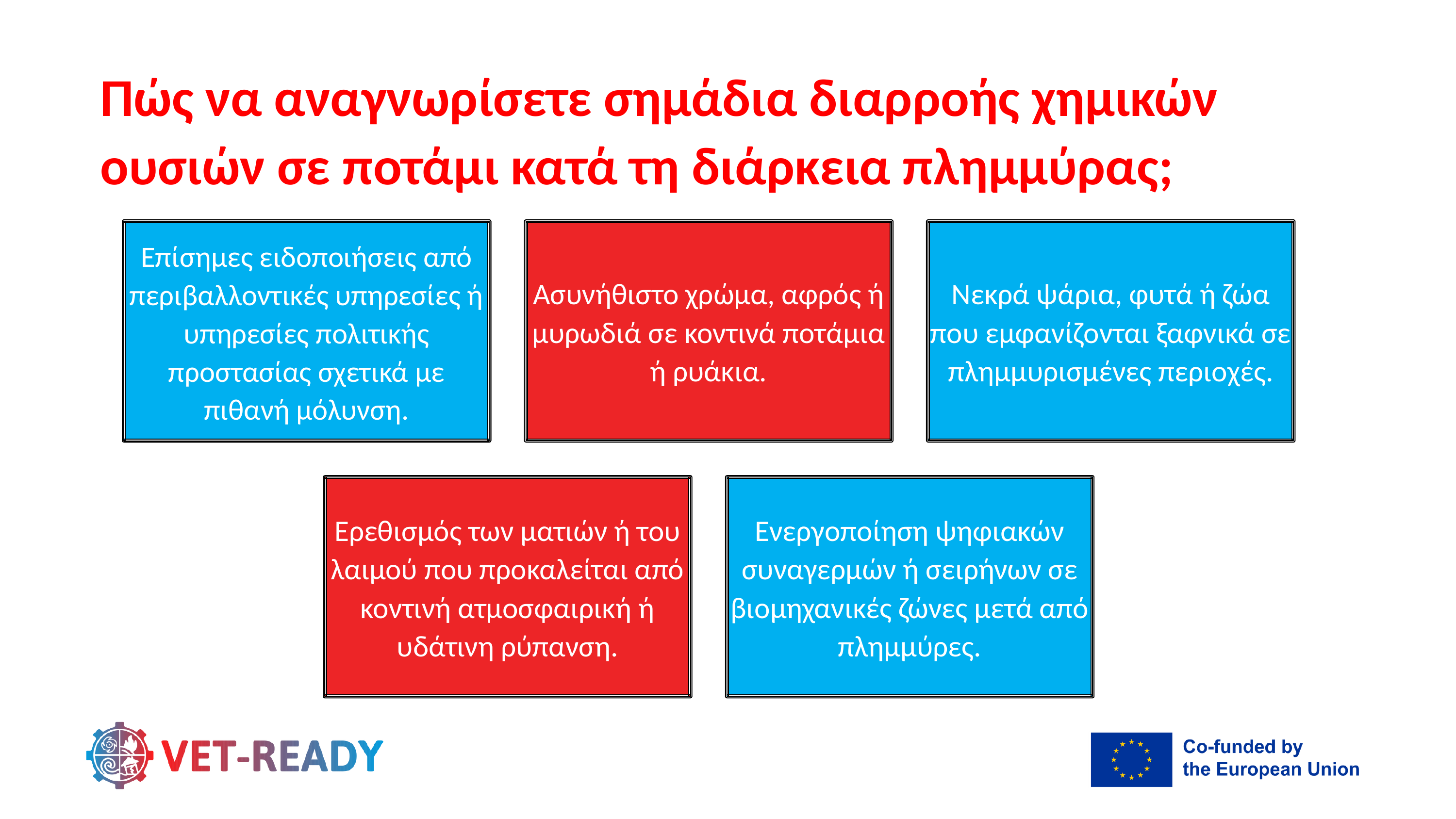

Πώς να αναγνωρίσετε σημάδια διαρροής χημικών ουσιών σε ποτάμι κατά τη διάρκεια πλημμύρας;

Ασυνήθιστο χρώμα, αφρός ή μυρωδιά σε κοντινά ποτάμια ή ρυάκια.

Νεκρά ψάρια, φυτά ή ζώα που εμφανίζονται ξαφνικά σε πλημμυρισμένες περιοχές.

Επίσημες ειδοποιήσεις από περιβαλλοντικές υπηρεσίες ή υπηρεσίες πολιτικής προστασίας σχετικά με πιθανή μόλυνση.

Ερεθισμός των ματιών ή του λαιμού που προκαλείται από κοντινή ατμοσφαιρική ή υδάτινη ρύπανση.

Ενεργοποίηση ψηφιακών συναγερμών ή σειρήνων σε βιομηχανικές ζώνες μετά από πλημμύρες.